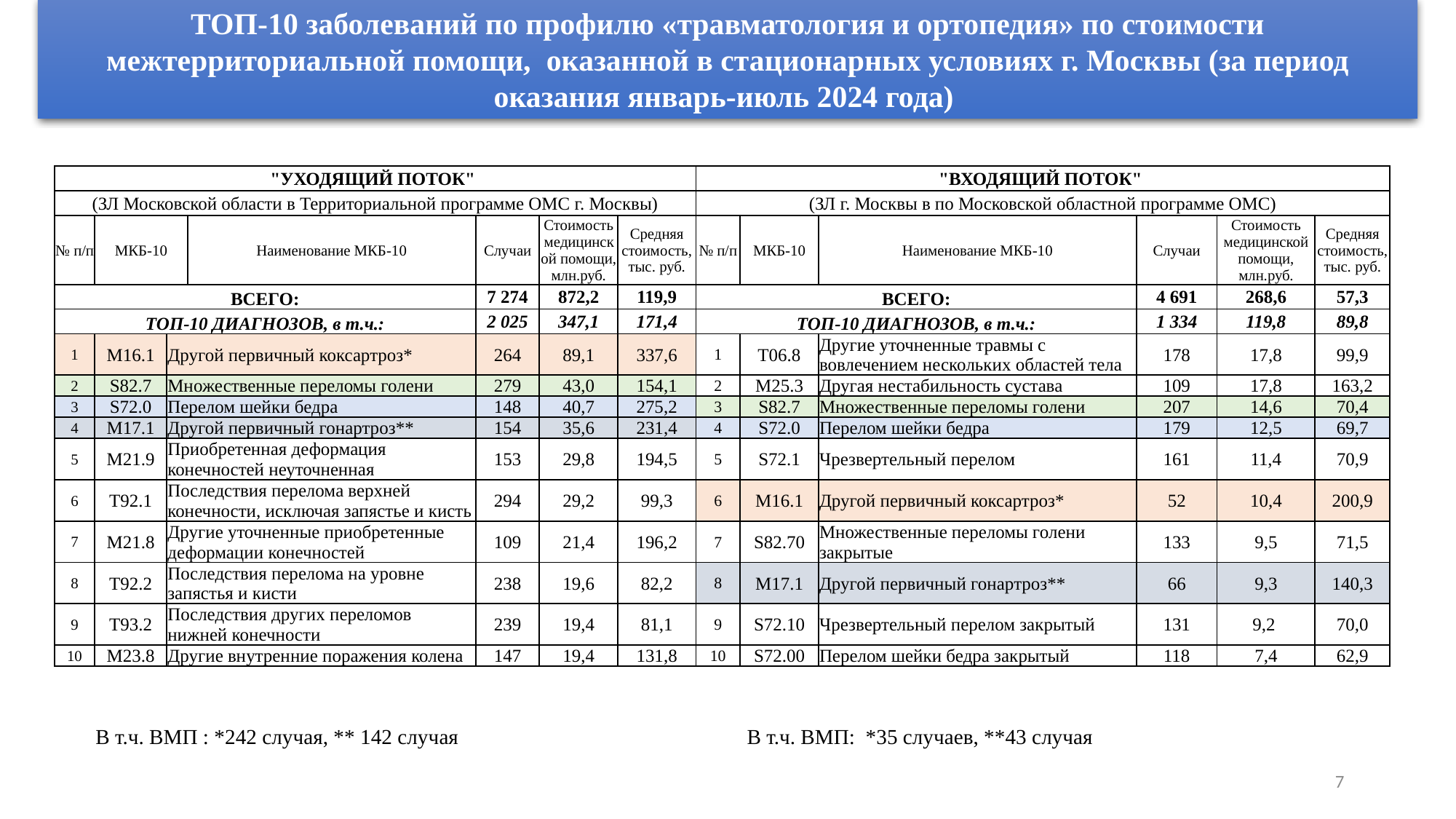

ТОП-10 заболеваний по профилю «травматология и ортопедия» по стоимости межтерриториальной помощи,  оказанной в стационарных условиях г. Москвы (за период оказания январь-июль 2024 года)
| "УХОДЯЩИЙ ПОТОК" |  |  |  |  |  |  | "ВХОДЯЩИЙ ПОТОК" |  |  |  |  |  |
| --- | --- | --- | --- | --- | --- | --- | --- | --- | --- | --- | --- | --- |
| (ЗЛ Московской области в Территориальной программе ОМС г. Москвы) |  |  |  |  |  |  | (ЗЛ г. Москвы в по Московской областной программе ОМС) |  |  |  |  |  |
| № п/п | МКБ-10 |  | Наименование МКБ-10 | Случаи | Стоимость медицинской помощи, млн.руб. | Средняя стоимость, тыс. руб. | № п/п | МКБ-10 | Наименование МКБ-10 | Случаи | Стоимость медицинской помощи, млн.руб. | Средняя стоимость, тыс. руб. |
| ВСЕГО: |  |  |  | 7 274 | 872,2 | 119,9 | ВСЕГО: |  |  | 4 691 | 268,6 | 57,3 |
| ТОП-10 ДИАГНОЗОВ, в т.ч.: |  |  |  | 2 025 | 347,1 | 171,4 | ТОП-10 ДИАГНОЗОВ, в т.ч.: |  |  | 1 334 | 119,8 | 89,8 |
| 1 | M16.1 | Другой первичный коксартроз\* |  | 264 | 89,1 | 337,6 | 1 | T06.8 | Другие уточненные травмы с вовлечением нескольких областей тела | 178 | 17,8 | 99,9 |
| 2 | S82.7 | Множественные переломы голени |  | 279 | 43,0 | 154,1 | 2 | M25.3 | Другая нестабильность сустава | 109 | 17,8 | 163,2 |
| 3 | S72.0 | Перелом шейки бедра |  | 148 | 40,7 | 275,2 | 3 | S82.7 | Множественные переломы голени | 207 | 14,6 | 70,4 |
| 4 | M17.1 | Другой первичный гонартроз\*\* |  | 154 | 35,6 | 231,4 | 4 | S72.0 | Перелом шейки бедра | 179 | 12,5 | 69,7 |
| 5 | M21.9 | Приобретенная деформация конечностей неуточненная |  | 153 | 29,8 | 194,5 | 5 | S72.1 | Чрезвертельный перелом | 161 | 11,4 | 70,9 |
| 6 | T92.1 | Последствия перелома верхней конечности, исключая запястье и кисть |  | 294 | 29,2 | 99,3 | 6 | M16.1 | Другой первичный коксартроз\* | 52 | 10,4 | 200,9 |
| 7 | M21.8 | Другие уточненные приобретенные деформации конечностей |  | 109 | 21,4 | 196,2 | 7 | S82.70 | Множественные переломы голени закрытые | 133 | 9,5 | 71,5 |
| 8 | T92.2 | Последствия перелома на уровне запястья и кисти |  | 238 | 19,6 | 82,2 | 8 | M17.1 | Другой первичный гонартроз\*\* | 66 | 9,3 | 140,3 |
| 9 | T93.2 | Последствия других переломов нижней конечности |  | 239 | 19,4 | 81,1 | 9 | S72.10 | Чрезвертельный перелом закрытый | 131 | 9,2 | 70,0 |
| 10 | M23.8 | Другие внутренние поражения колена |  | 147 | 19,4 | 131,8 | 10 | S72.00 | Перелом шейки бедра закрытый | 118 | 7,4 | 62,9 |
 В т.ч. ВМП : *242 случая, ** 142 случая

В т.ч. ВМП:  *35 случаев, **43 случая

7